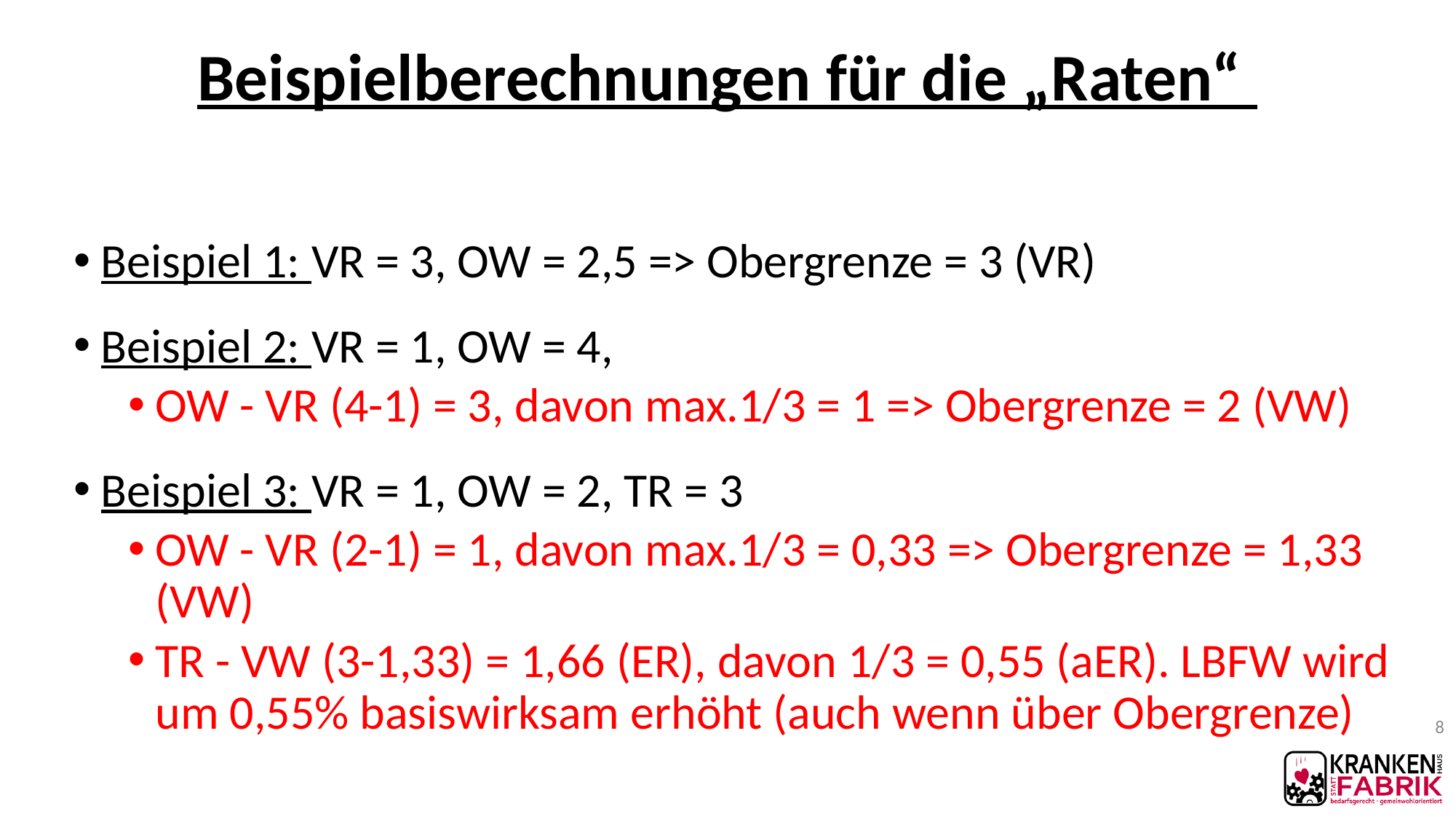

# Beispielberechnungen für die „Raten“

Beispiel 1: VR = 3, OW = 2,5 => Obergrenze = 3 (VR)
Beispiel 2: VR = 1, OW = 4,
OW - VR (4-1) = 3, davon max.1/3 = 1 => Obergrenze = 2 (VW)
Beispiel 3: VR = 1, OW = 2, TR = 3
OW - VR (2-1) = 1, davon max.1/3 = 0,33 => Obergrenze = 1,33 (VW)
TR - VW (3-1,33) = 1,66 (ER), davon 1/3 = 0,55 (aER). LBFW wird um 0,55% basiswirksam erhöht (auch wenn über Obergrenze)
8